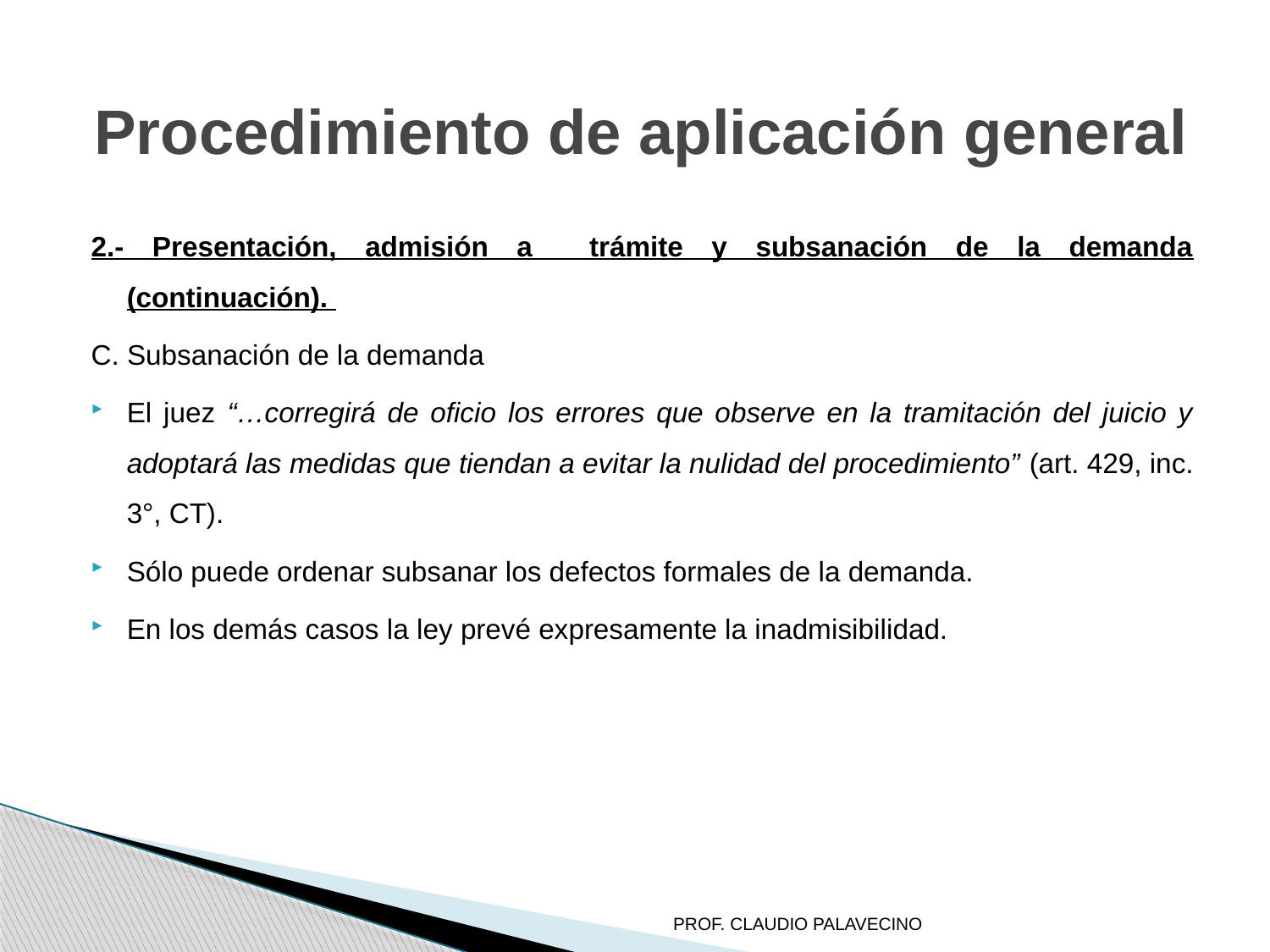

# Procedimiento de aplicación general
2.- Presentación, admisión a  trámite y subsanación de la demanda (continuación).
C. Subsanación de la demanda
El juez “…corregirá de oficio los errores que observe en la tramitación del juicio y adoptará las medidas que tiendan a evitar la nulidad del procedimiento” (art. 429, inc. 3°, CT).
Sólo puede ordenar subsanar los defectos formales de la demanda.
En los demás casos la ley prevé expresamente la inadmisibilidad.

PROF. CLAUDIO PALAVECINO